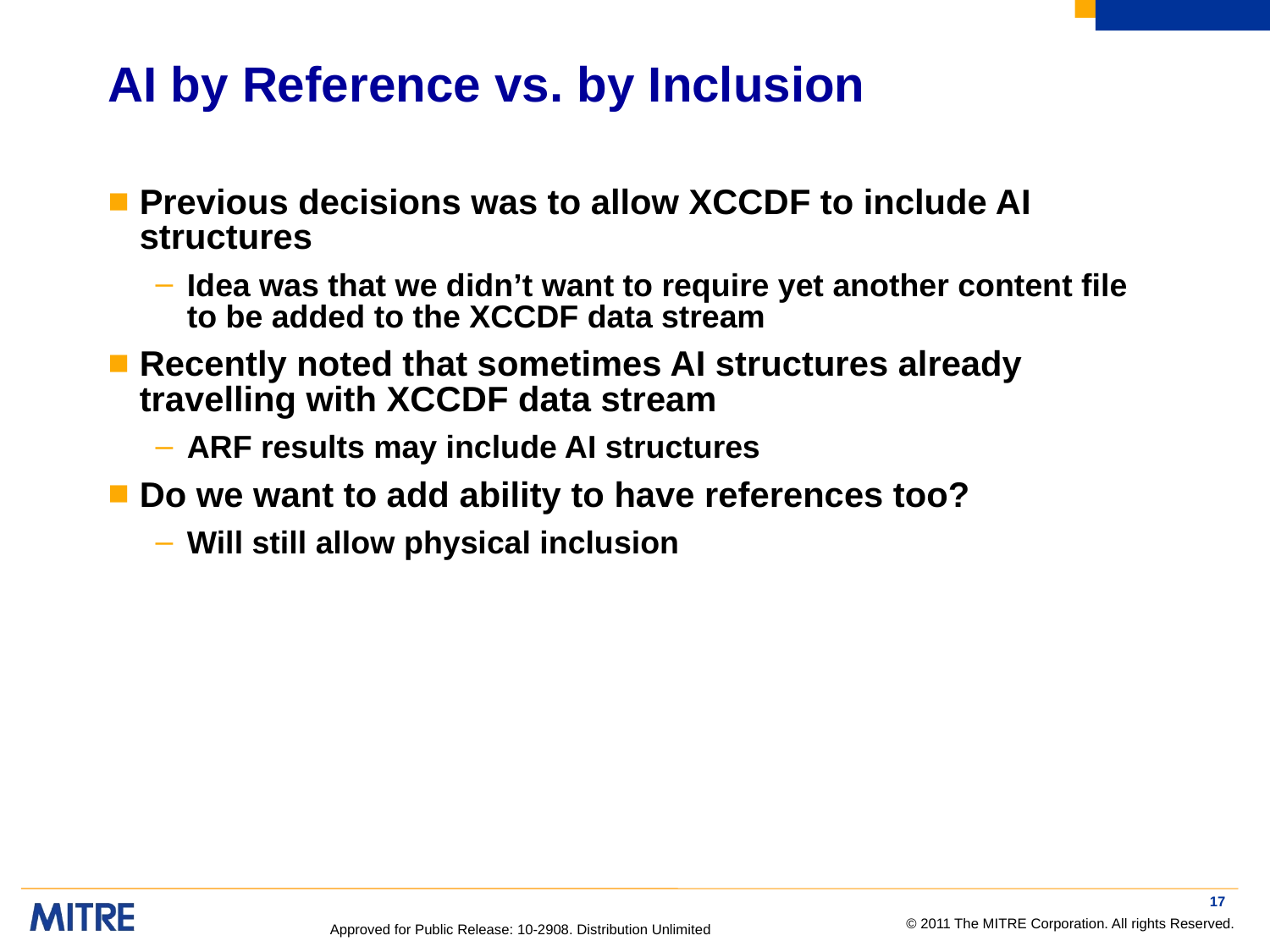

# AI by Reference vs. by Inclusion
Previous decisions was to allow XCCDF to include AI structures
Idea was that we didn’t want to require yet another content file to be added to the XCCDF data stream
Recently noted that sometimes AI structures already travelling with XCCDF data stream
ARF results may include AI structures
Do we want to add ability to have references too?
Will still allow physical inclusion
17